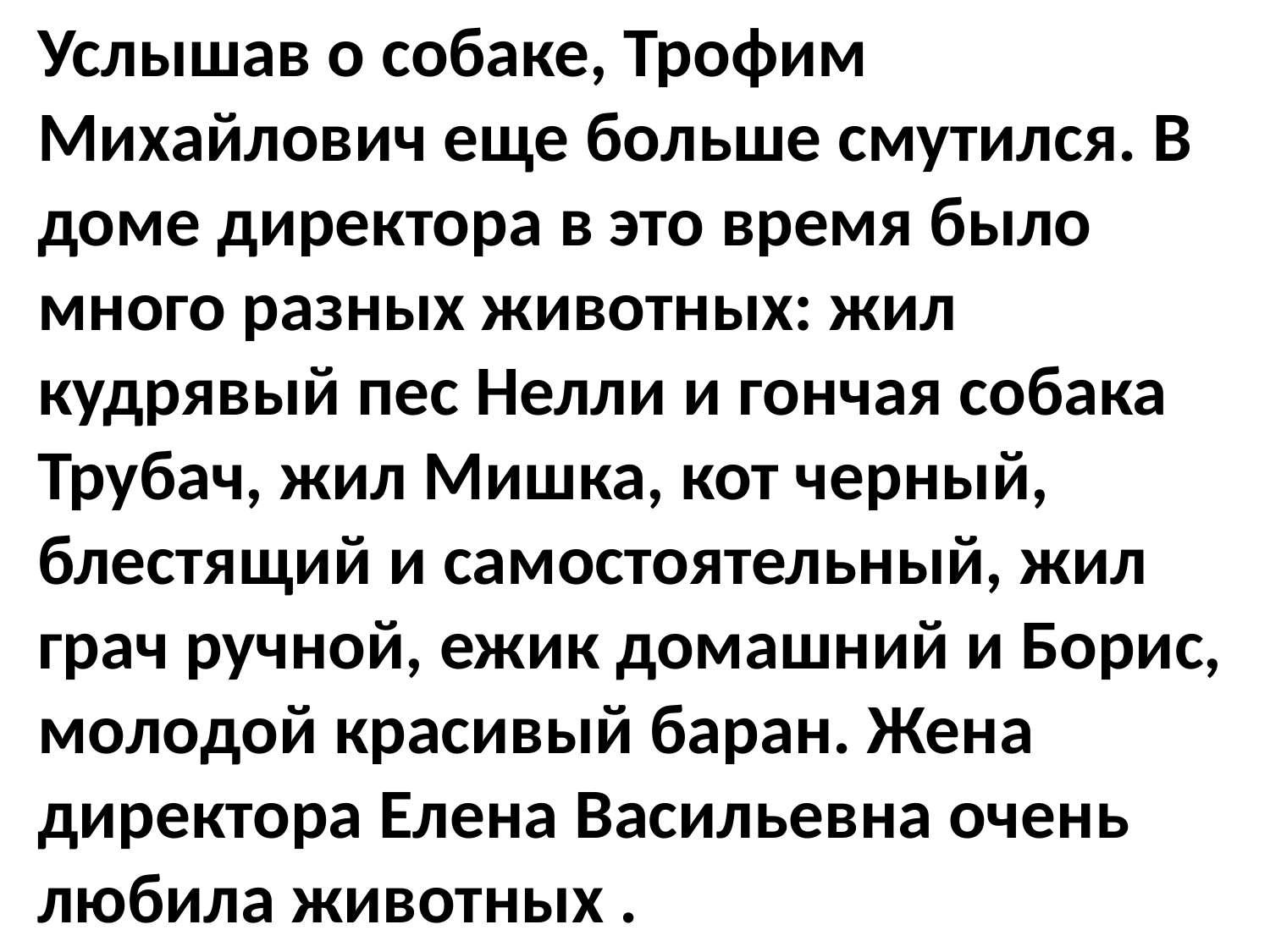

Услышав о собаке, Трофим Михайлович еще больше смутился. В доме директора в это время было много разных животных: жил кудрявый пес Нелли и гончая собака Трубач, жил Мишка, кот черный, блестящий и самостоятельный, жил грач ручной, ежик домашний и Борис, молодой красивый баран. Жена директора Елена Васильевна очень любила животных .